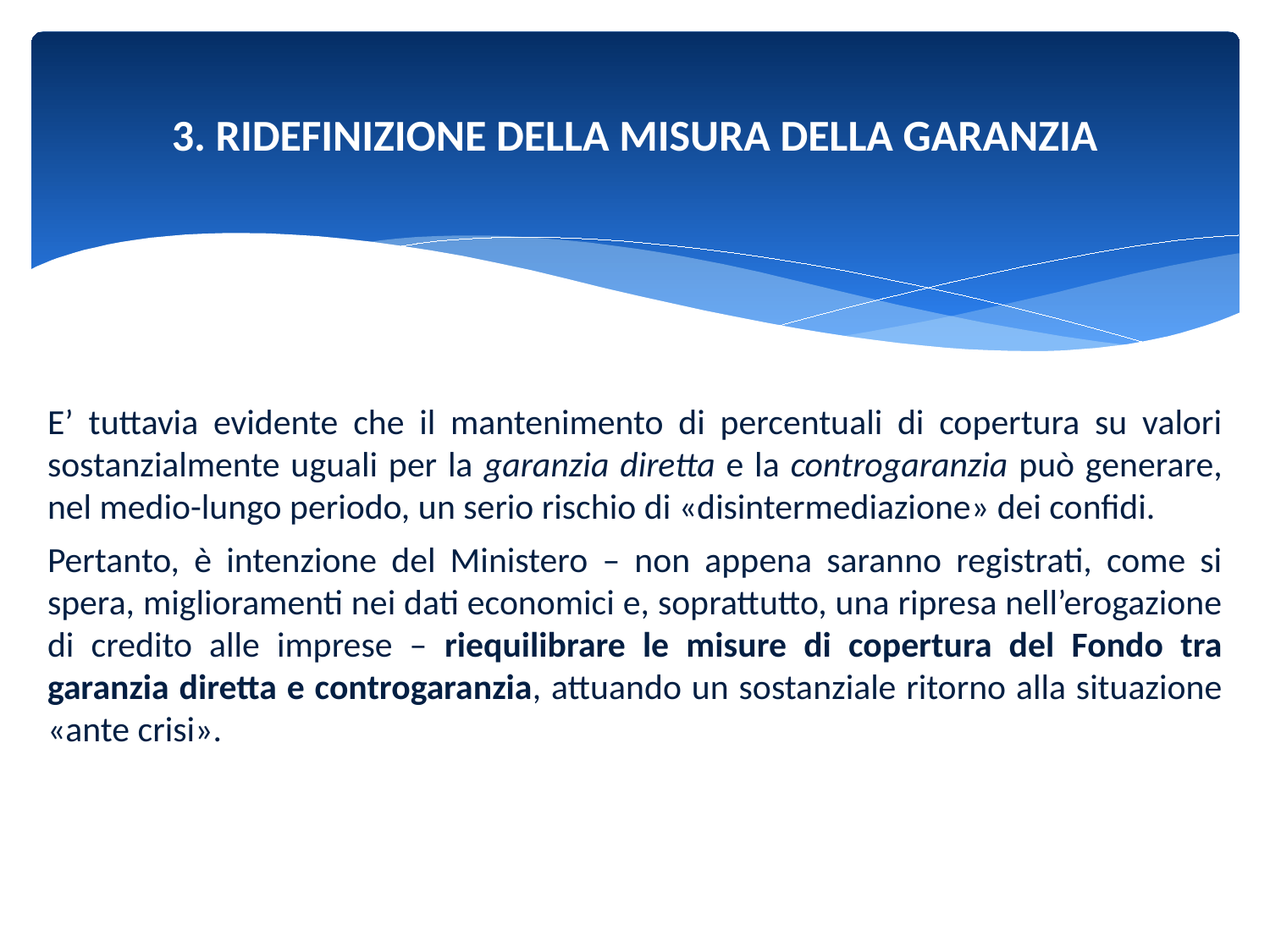

# 3. RIDEFINIZIONE DELLA MISURA DELLA GARANZIA
E’ tuttavia evidente che il mantenimento di percentuali di copertura su valori sostanzialmente uguali per la garanzia diretta e la controgaranzia può generare, nel medio-lungo periodo, un serio rischio di «disintermediazione» dei confidi.
Pertanto, è intenzione del Ministero – non appena saranno registrati, come si spera, miglioramenti nei dati economici e, soprattutto, una ripresa nell’erogazione di credito alle imprese – riequilibrare le misure di copertura del Fondo tra garanzia diretta e controgaranzia, attuando un sostanziale ritorno alla situazione «ante crisi».